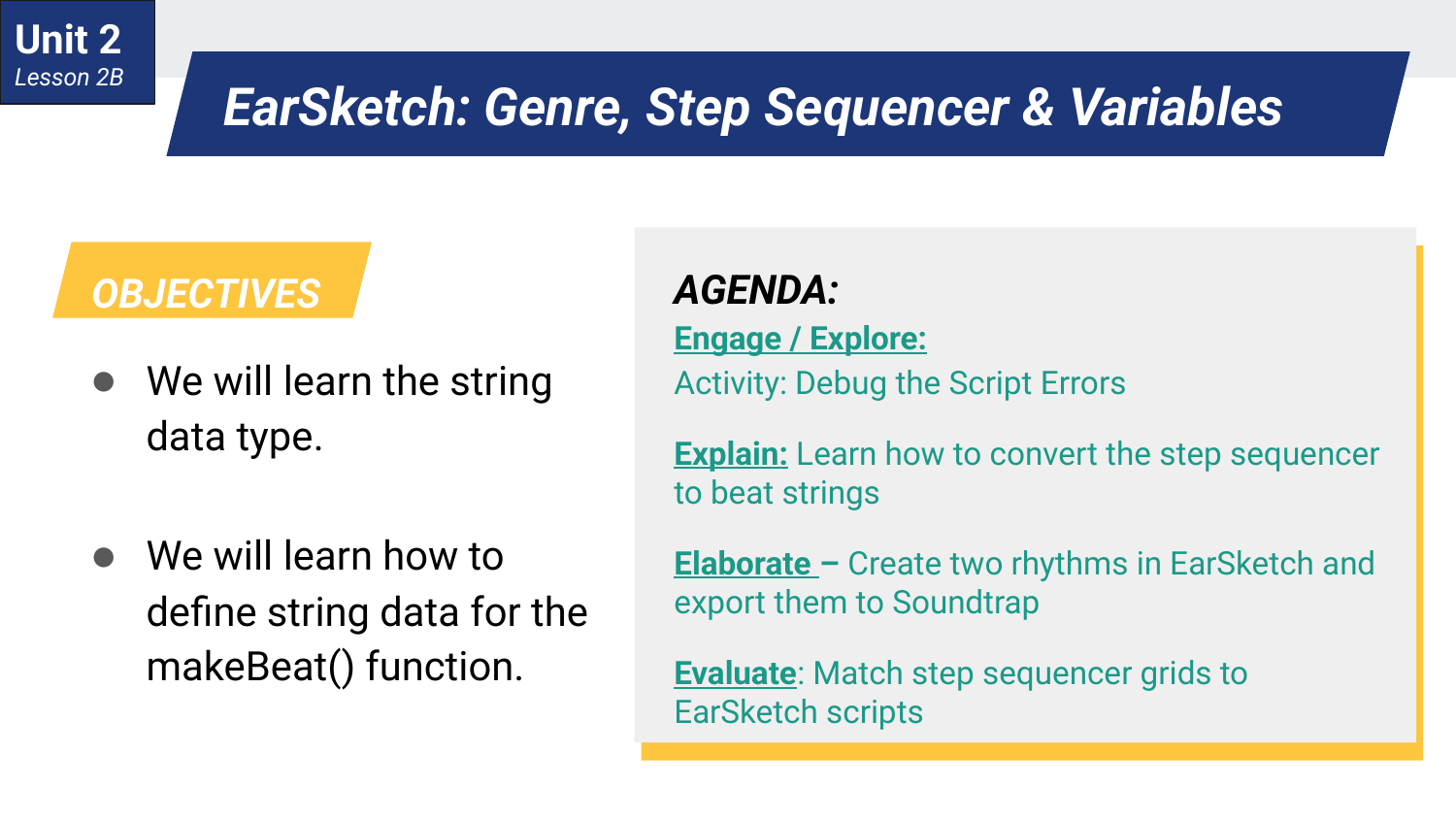

Unit 2
Lesson 2B

# EarSketch: Genre, Step Sequencer & Variables

AGENDA:
Engage / Explore:
Activity: Debug the Script Errors
Explain: Learn how to convert the step sequencer to beat strings
Elaborate – Create two rhythms in EarSketch and  export them to Soundtrap
Evaluate: Match step sequencer grids to EarSketch scripts

OBJECTIVES
We will learn the string data type.
We will learn how to define string data for the makeBeat() function.